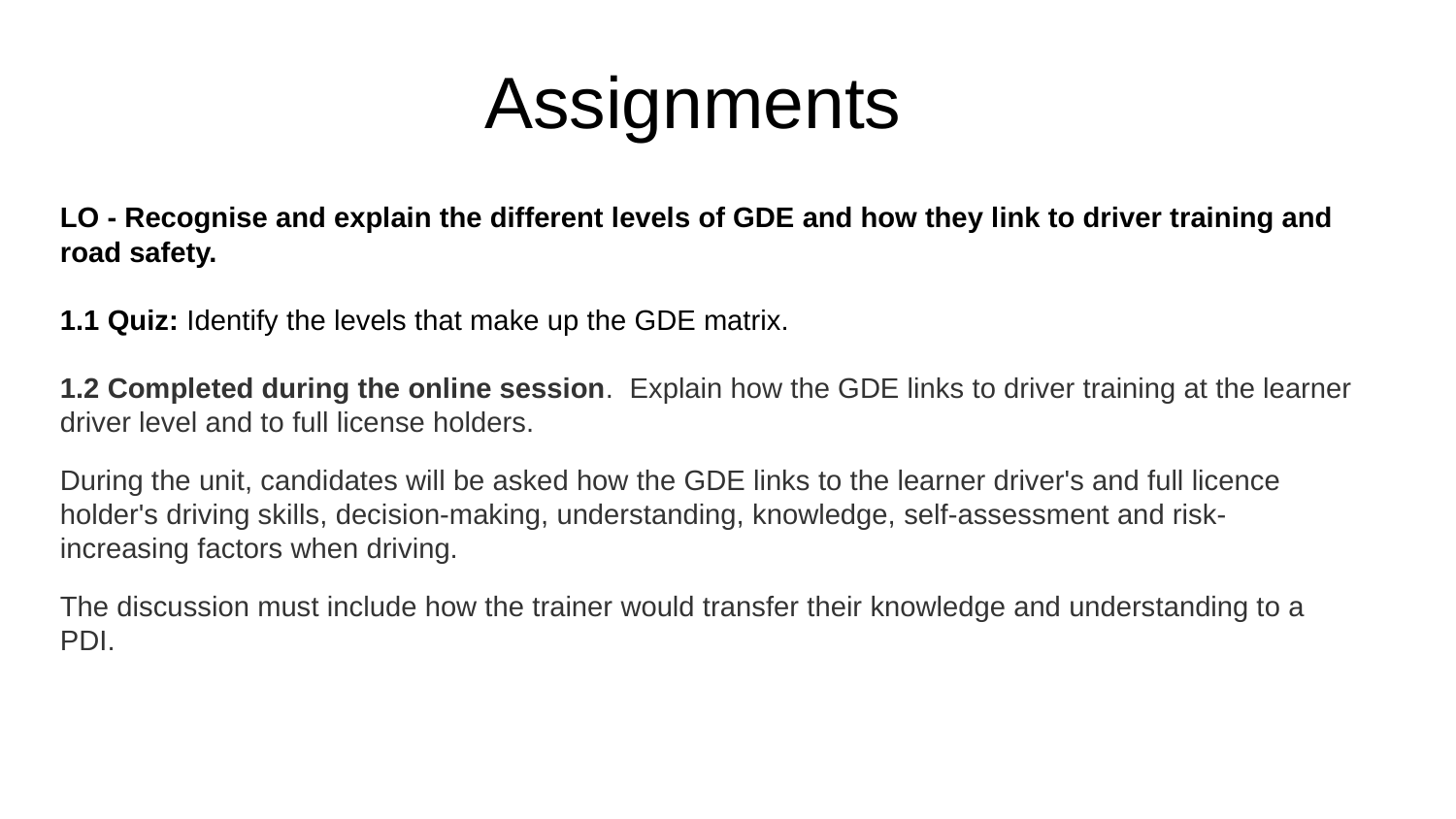

# Assignments
LO - Recognise and explain the different levels of GDE and how they link to driver training and road safety.

1.1 Quiz: Identify the levels that make up the GDE matrix.

1.2 Completed during the online session.  Explain how the GDE links to driver training at the learner driver level and to full license holders.
During the unit, candidates will be asked how the GDE links to the learner driver's and full licence holder's driving skills, decision-making, understanding, knowledge, self-assessment and risk-increasing factors when driving.
The discussion must include how the trainer would transfer their knowledge and understanding to a PDI.